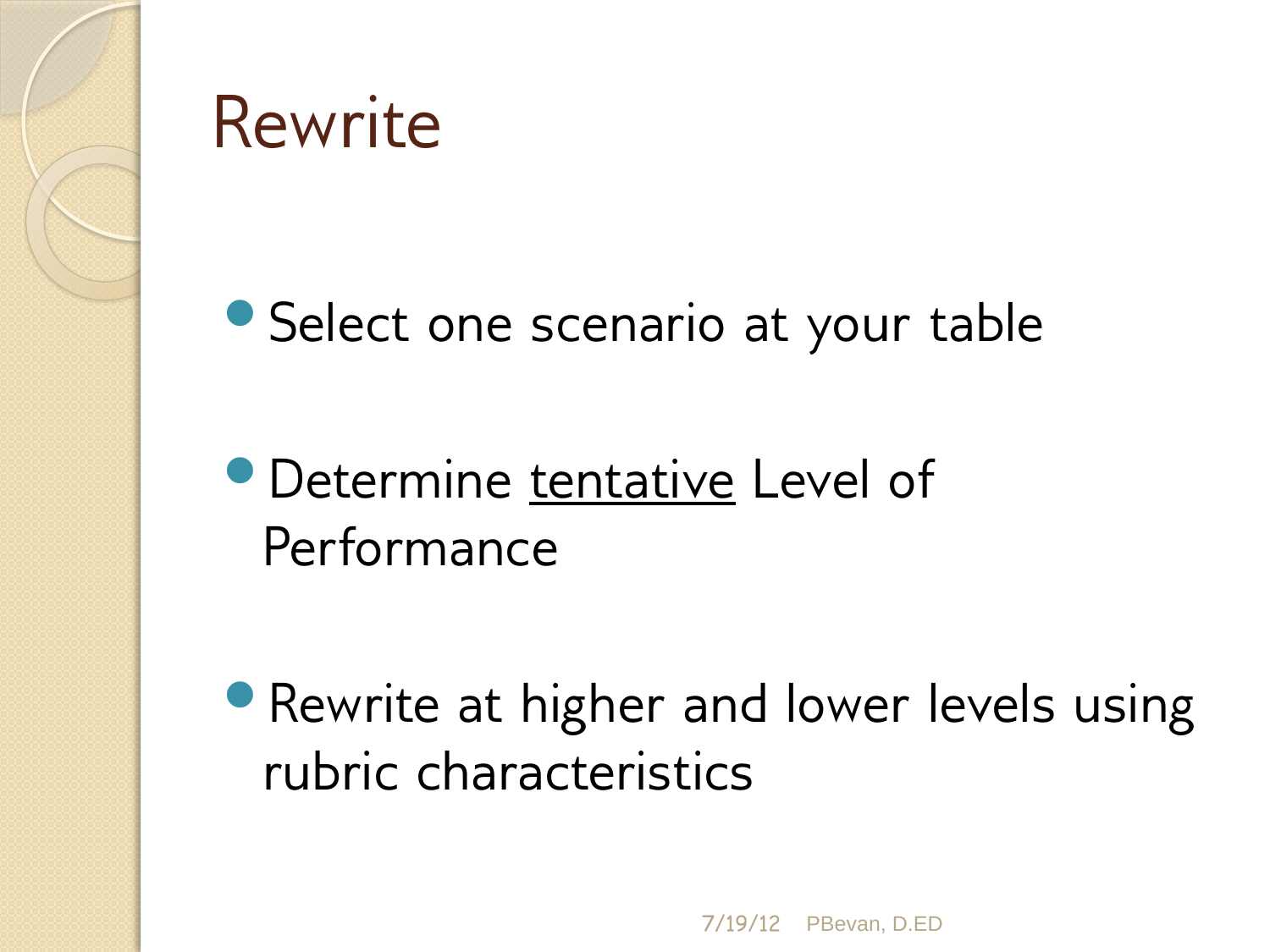

# Rewrite

Select one scenario at your table

Determine tentative Level of Performance

Rewrite at higher and lower levels using rubric characteristics
7/19/12
PBevan, D.ED